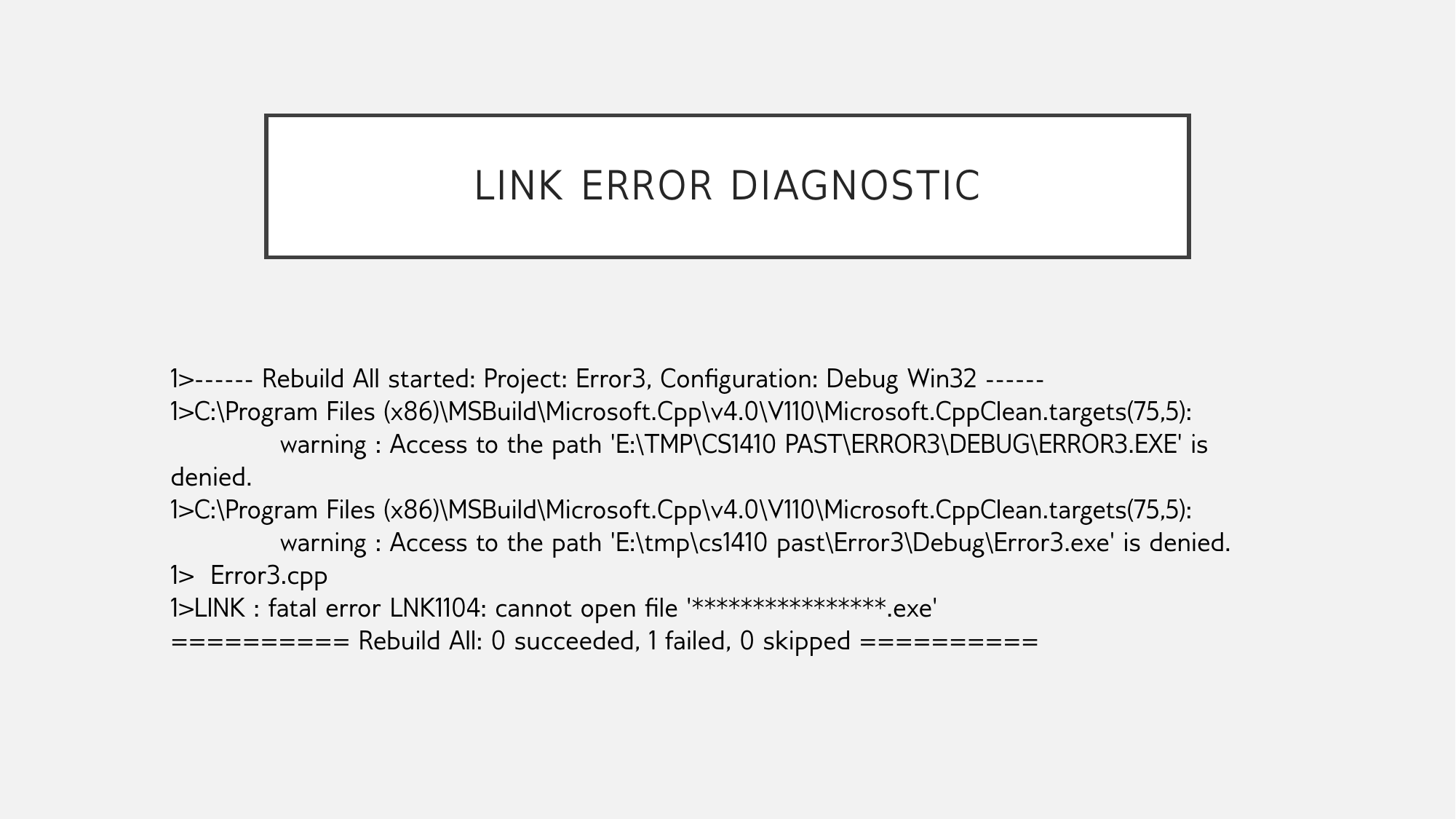

# Link Error Diagnostic
1>------ Rebuild All started: Project: Error3, Configuration: Debug Win32 ------
1>C:\Program Files (x86)\MSBuild\Microsoft.Cpp\v4.0\V110\Microsoft.CppClean.targets(75,5):
	warning : Access to the path 'E:\TMP\CS1410 PAST\ERROR3\DEBUG\ERROR3.EXE' is denied.
1>C:\Program Files (x86)\MSBuild\Microsoft.Cpp\v4.0\V110\Microsoft.CppClean.targets(75,5):
	warning : Access to the path 'E:\tmp\cs1410 past\Error3\Debug\Error3.exe' is denied.
1>  Error3.cpp
1>LINK : fatal error LNK1104: cannot open file '****************.exe'
========== Rebuild All: 0 succeeded, 1 failed, 0 skipped ==========